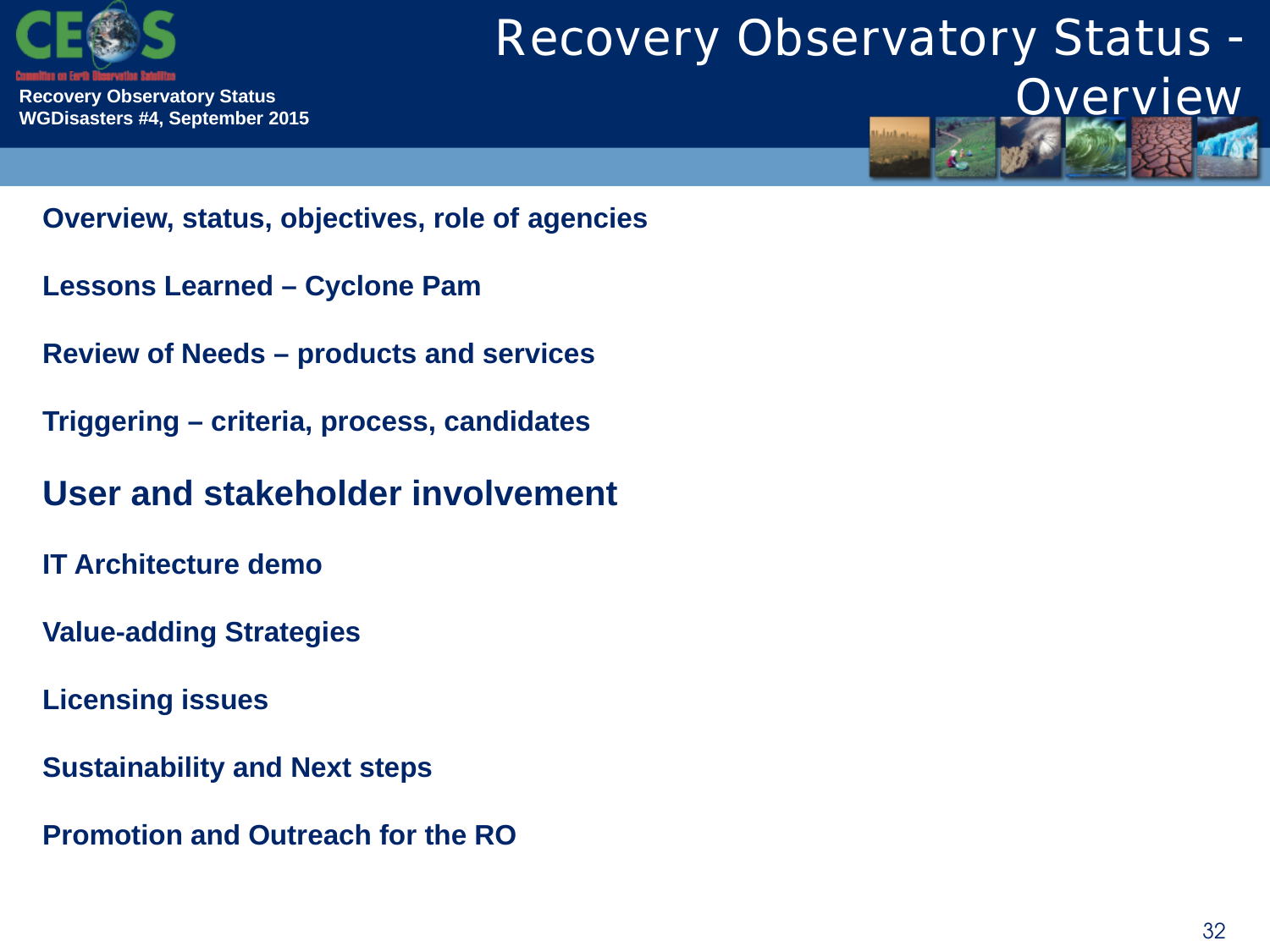

Recovery Observatory Status - Overview
Overview, status, objectives, role of agencies

Lessons Learned – Cyclone Pam

Review of Needs – products and services

Triggering – criteria, process, candidates

User and stakeholder involvement

IT Architecture demo

Value-adding Strategies

Licensing issues

Sustainability and Next steps

Promotion and Outreach for the RO

32